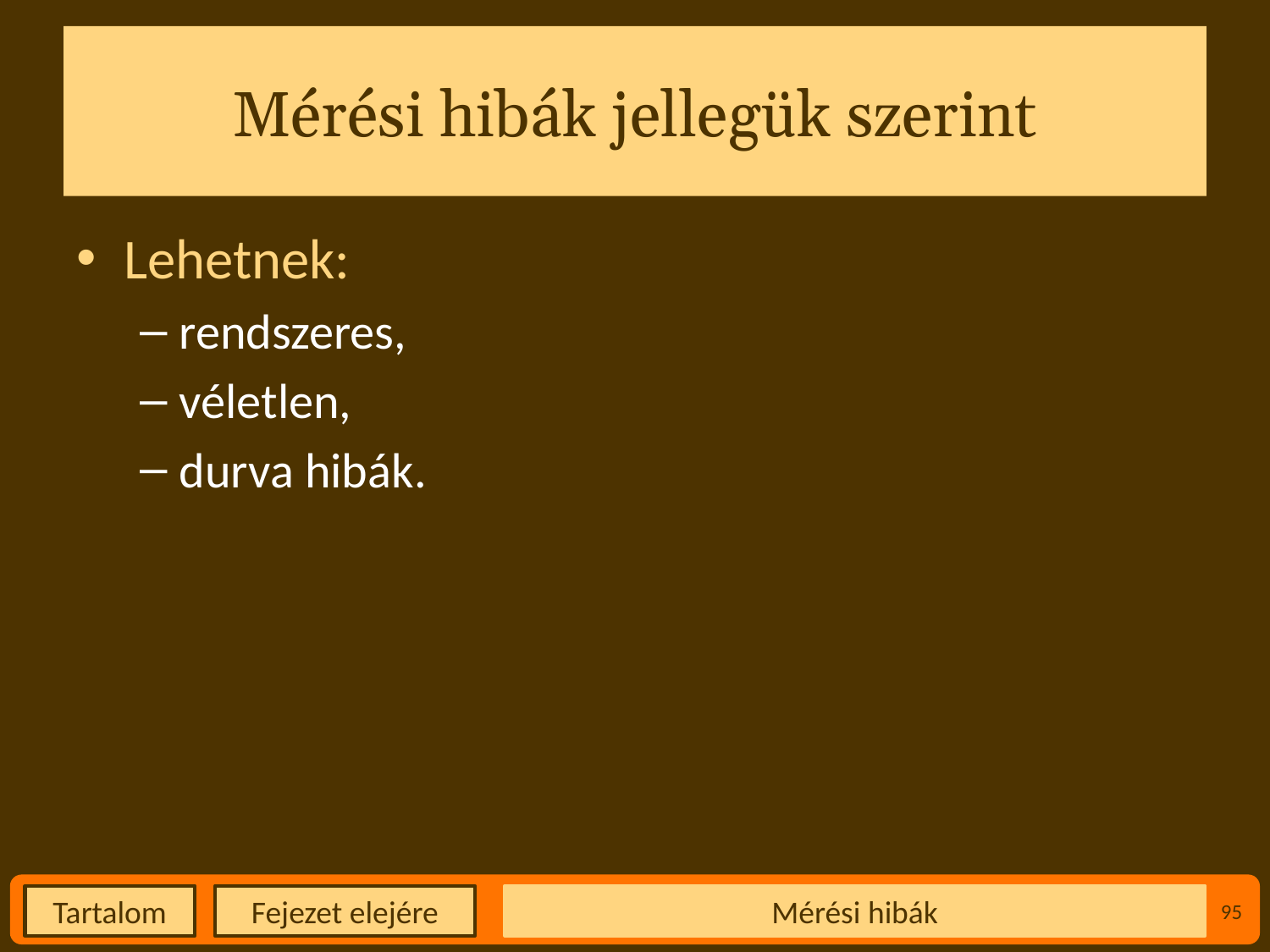

# Mérési hibák jellegük szerint
Lehetnek:
rendszeres,
véletlen,
durva hibák.
Mérési hibák
95
Fejezet elejére